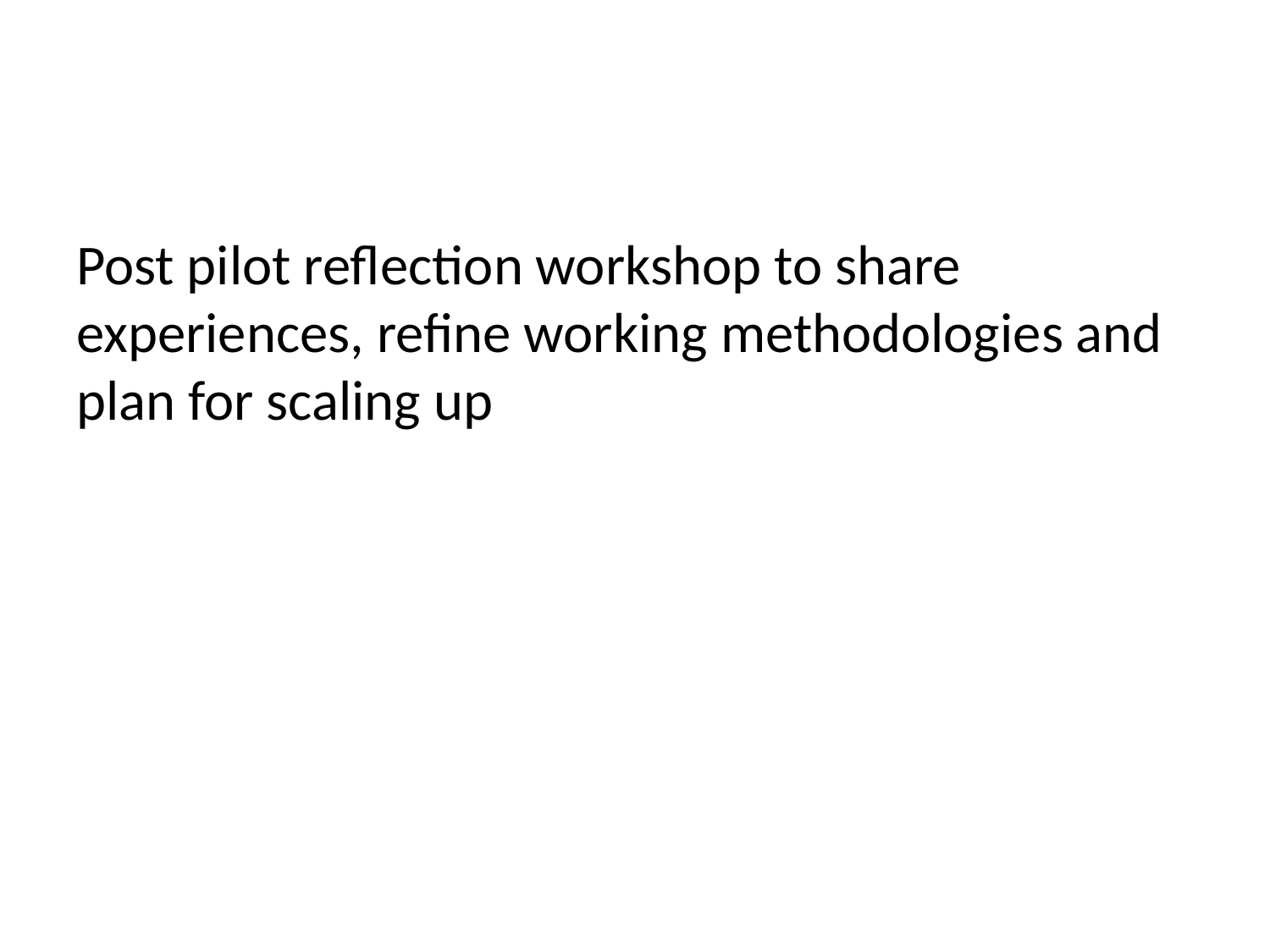

#
Post pilot reflection workshop to share experiences, refine working methodologies and plan for scaling up